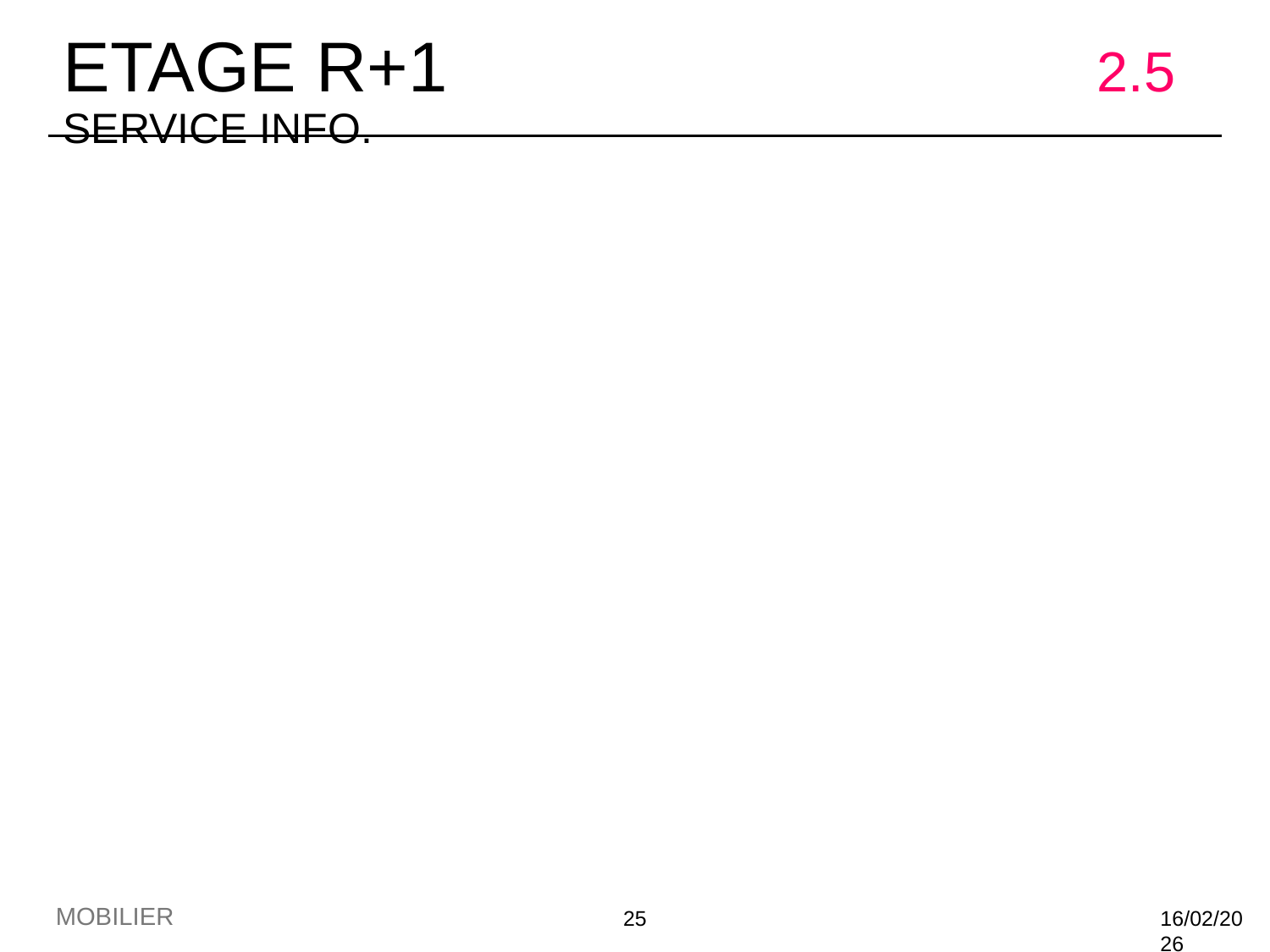

# ETAGE R+1                                 2.5 SERVICE INFO.
MOBILIER